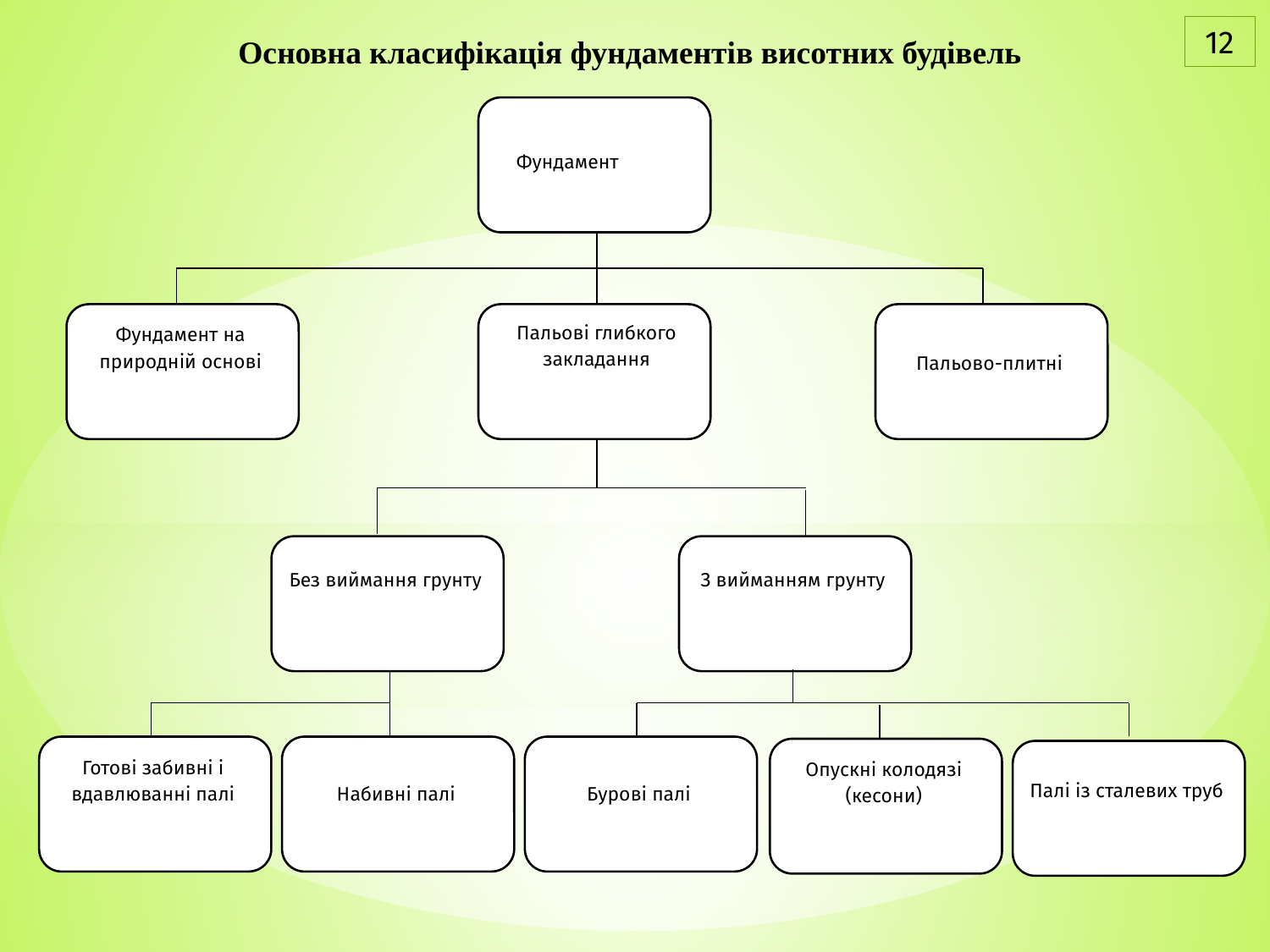

12
Основна класифікація фундаментів висотних будівель

Фундамент

Пальові глибкого закладання
Фундамент на природній основі

Пальово-плитні

Без виймання грунту
З вийманням грунту

Готові забивні і вдавлюванні палі

Набивні палі

Бурові палі
Опускні колодязі (кесони)

Палі із сталевих труб